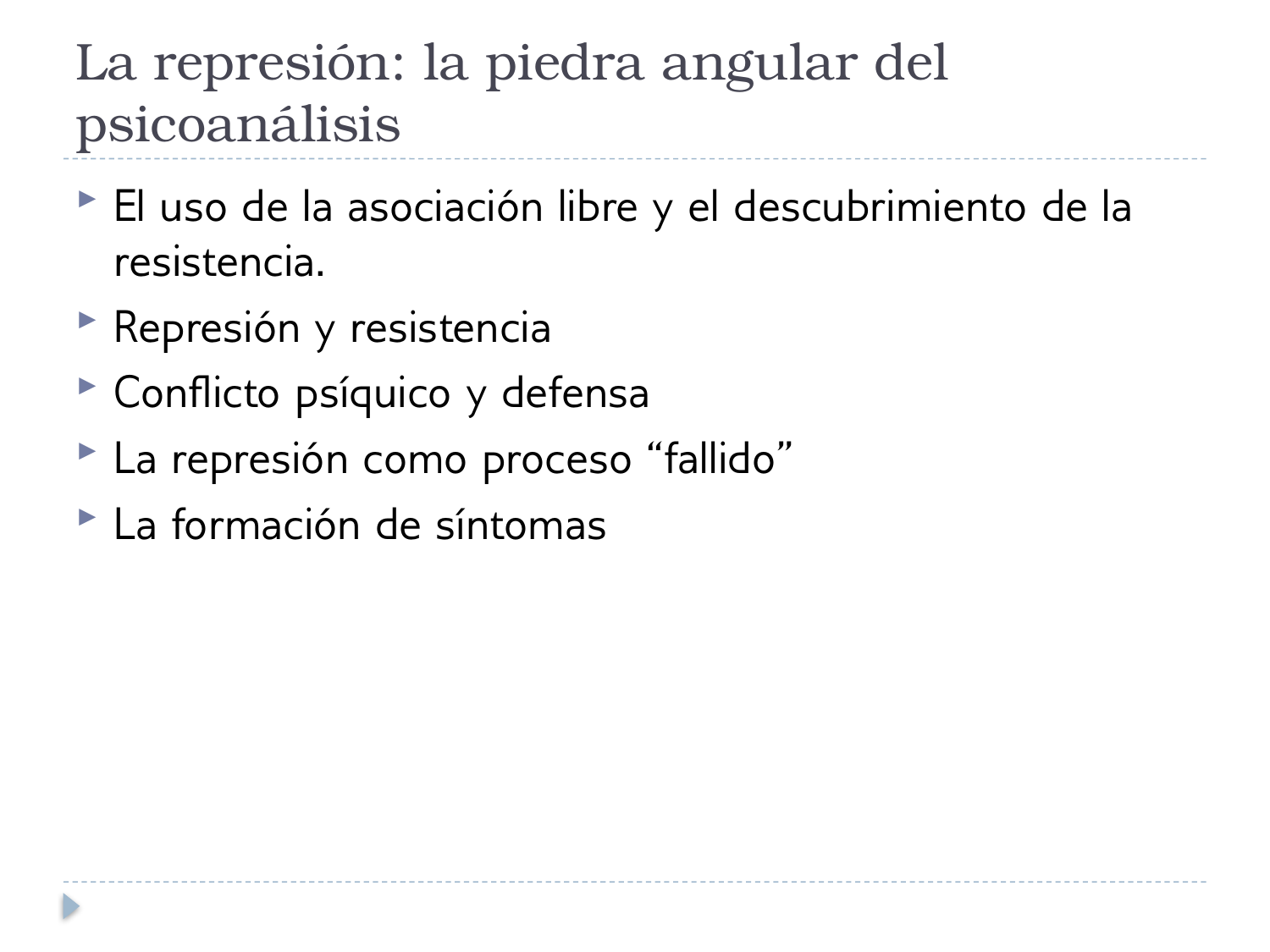

# La represión: la piedra angular del psicoanálisis
El uso de la asociación libre y el descubrimiento de la resistencia.
Represión y resistencia
Conflicto psíquico y defensa
La represión como proceso “fallido”
La formación de síntomas